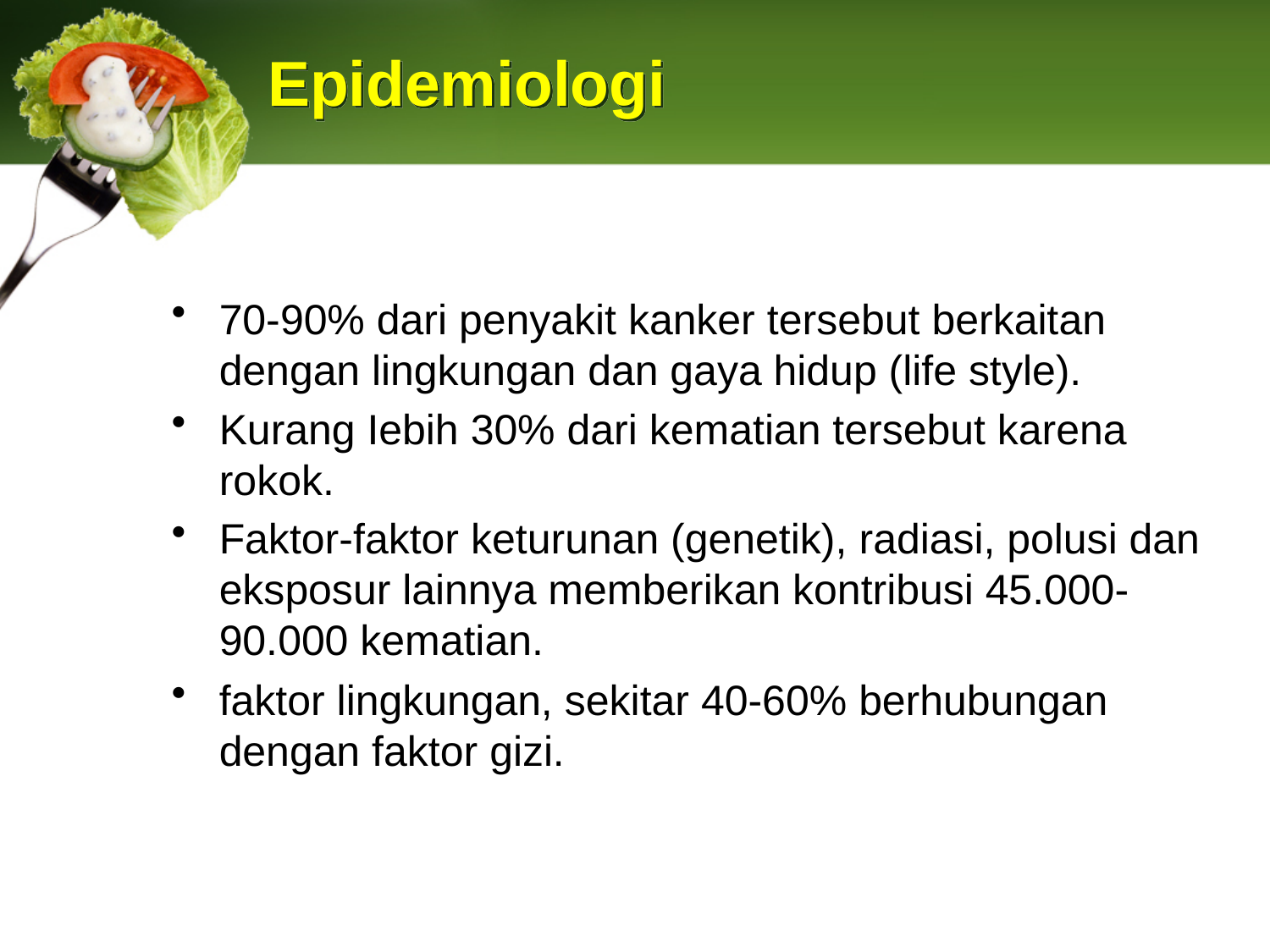

# Epidemiologi

70-90% dari penyakit kanker tersebut berkaitan dengan lingkungan dan gaya hidup (life style).
Kurang Iebih 30% dari kematian tersebut karena rokok.
Faktor-faktor keturunan (genetik), radiasi, polusi dan eksposur lainnya memberikan kontribusi 45.000-90.000 kematian.
faktor lingkungan, sekitar 40-60% berhubungan dengan faktor gizi.